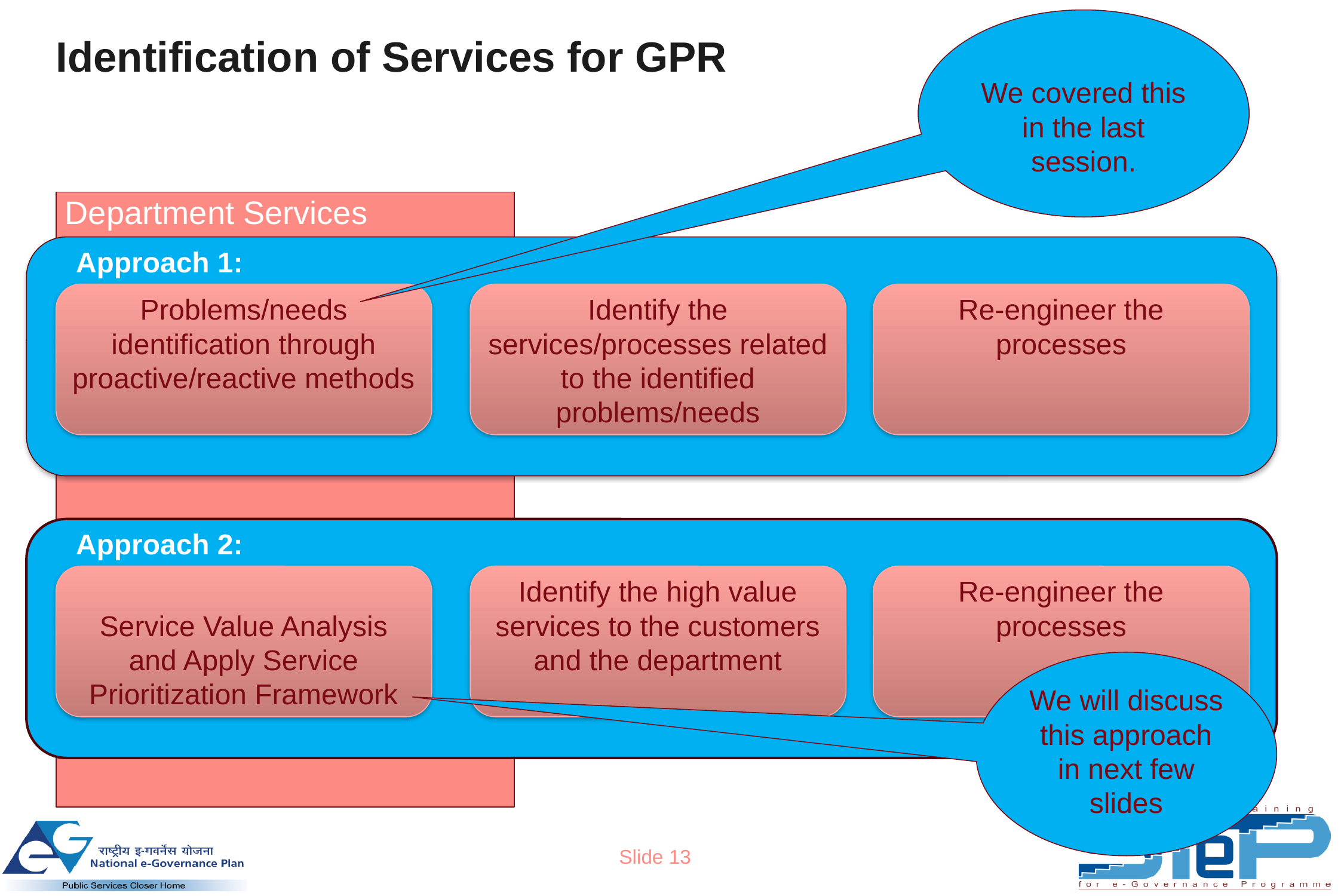

We covered this in the last session.
# Identification of Services for GPR
Department Services

Approach 1:
Problems/needs identification through proactive/reactive methods
Identify the services/processes related to the identified problems/needs
Re-engineer the processes

Approach 2:

Service Value Analysis and Apply Service Prioritization Framework
Identify the high value services to the customers and the department
Re-engineer the processes
We will discuss this approach in next few slides